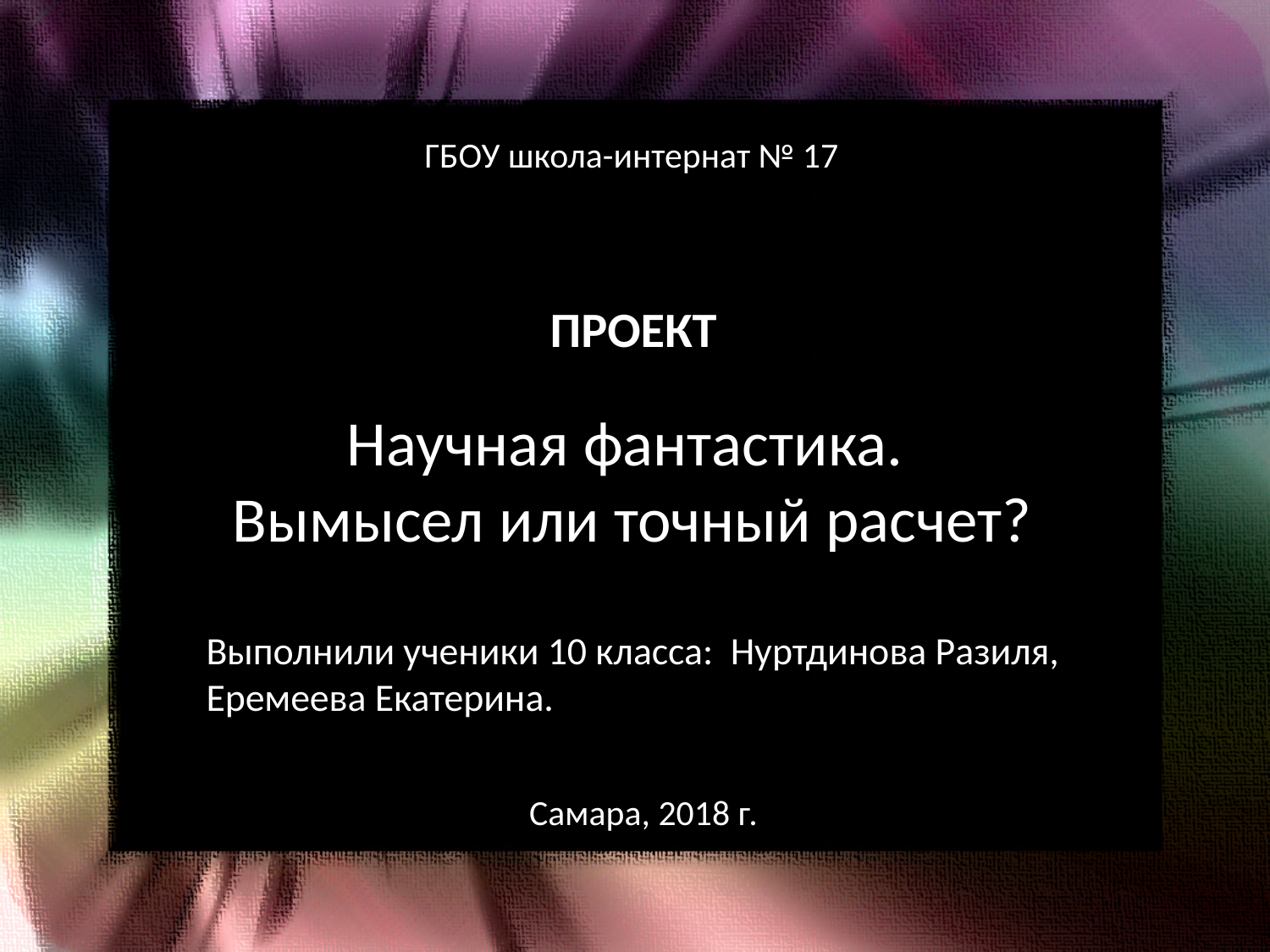

ГБОУ школа-интернат № 17
ПРОЕКТ
Научная фантастика.
Вымысел или точный расчет?
Выполнили ученики 10 класса:  Нуртдинова Разиля, Еремеева Екатерина.
Самара, 2018 г.